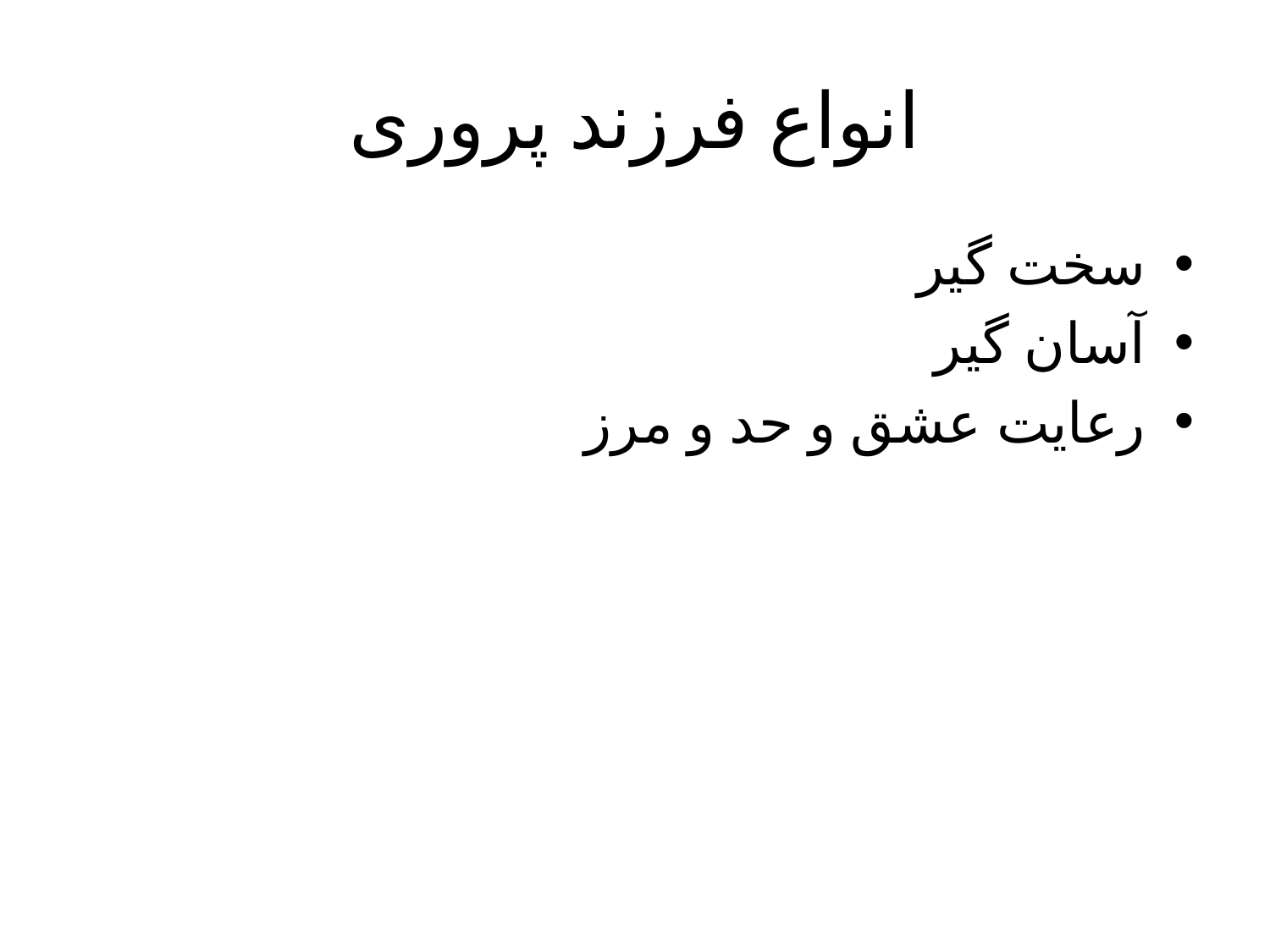

# انواع فرزند پروری
سخت گیر
آسان گیر
رعایت عشق و حد و مرز